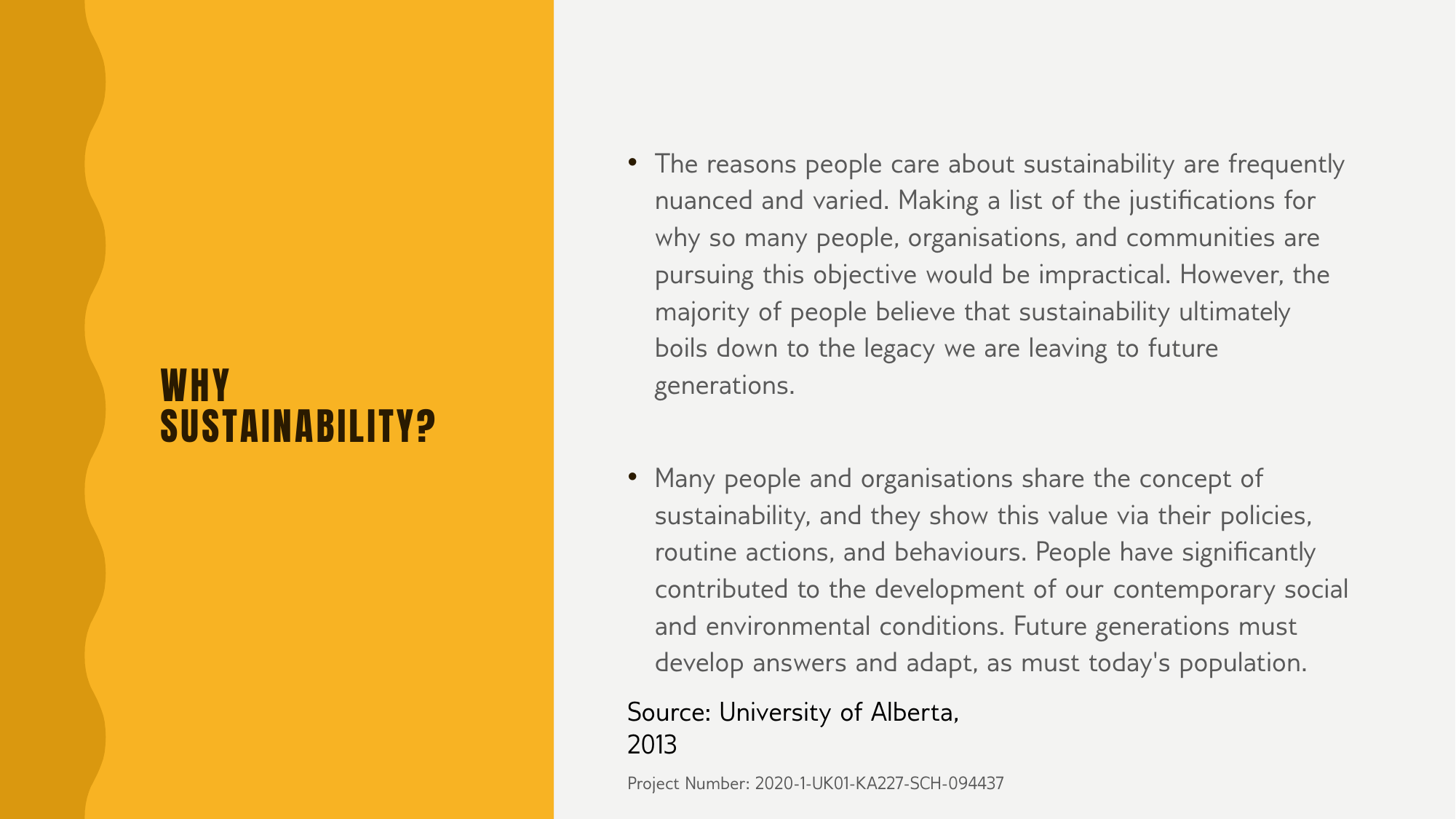

# Why sustainability?
The reasons people care about sustainability are frequently nuanced and varied. Making a list of the justifications for why so many people, organisations, and communities are pursuing this objective would be impractical. However, the majority of people believe that sustainability ultimately boils down to the legacy we are leaving to future generations.

Many people and organisations share the concept of sustainability, and they show this value via their policies, routine actions, and behaviours. People have significantly contributed to the development of our contemporary social and environmental conditions. Future generations must develop answers and adapt, as must today's population.
Source: University of Alberta, 2013
Project Number: 2020-1-UK01-KA227-SCH-094437